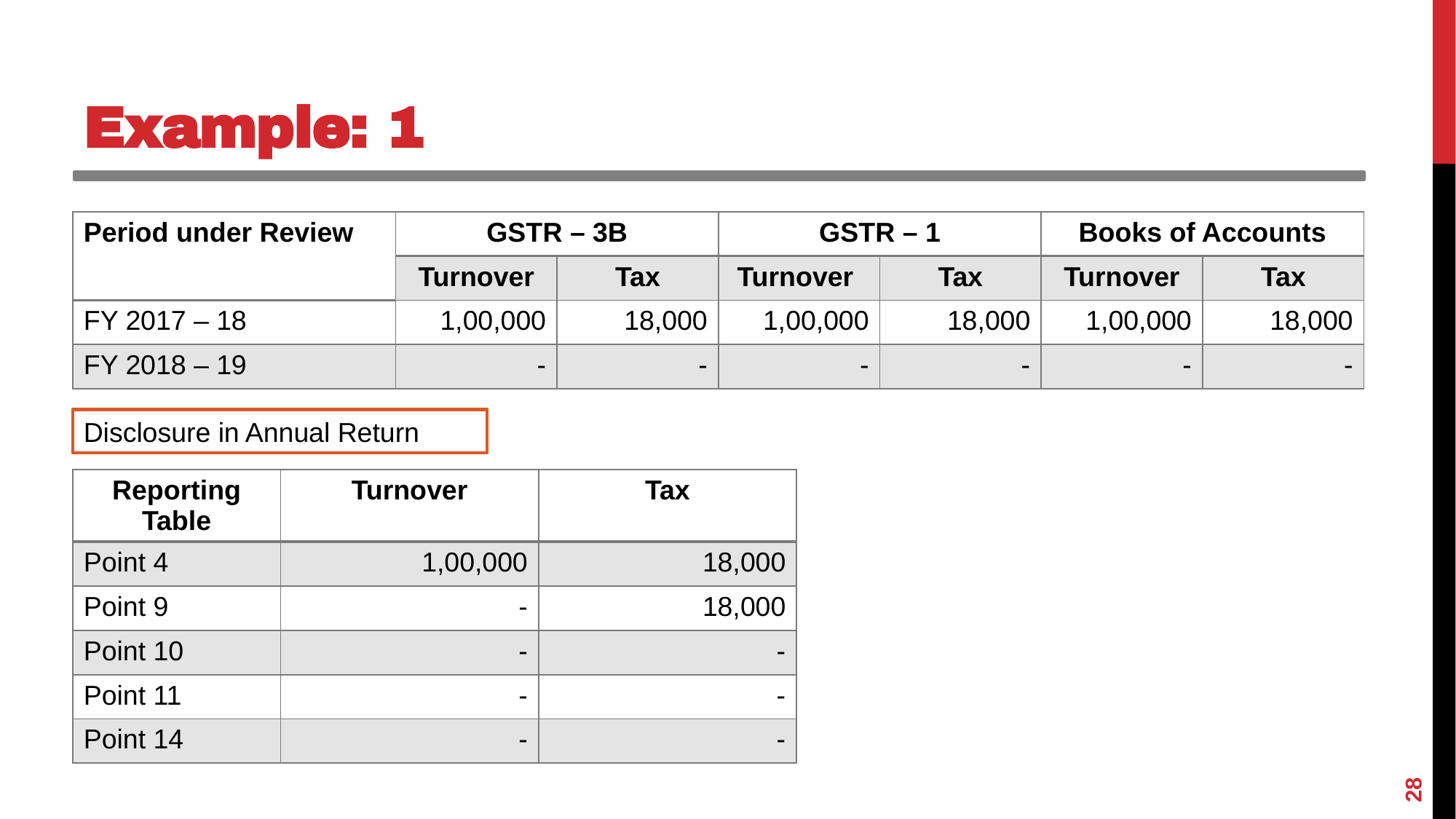

# Example: 1
| Period under Review | GSTR – 3B |  | GSTR – 1 |  | Books of Accounts |  |
| --- | --- | --- | --- | --- | --- | --- |
|  | Turnover | Tax | Turnover | Tax | Turnover | Tax |
| FY 2017 – 18 | 1,00,000 | 18,000 | 1,00,000 | 18,000 | 1,00,000 | 18,000 |
| FY 2018 – 19 | - | - | - | - | - | - |
Disclosure in Annual Return
| Reporting Table | Turnover | Tax |
| --- | --- | --- |
| Point 4 | 1,00,000 | 18,000 |
| Point 9 | - | 18,000 |
| Point 10 | - | - |
| Point 11 | - | - |
| Point 14 | - | - |
28